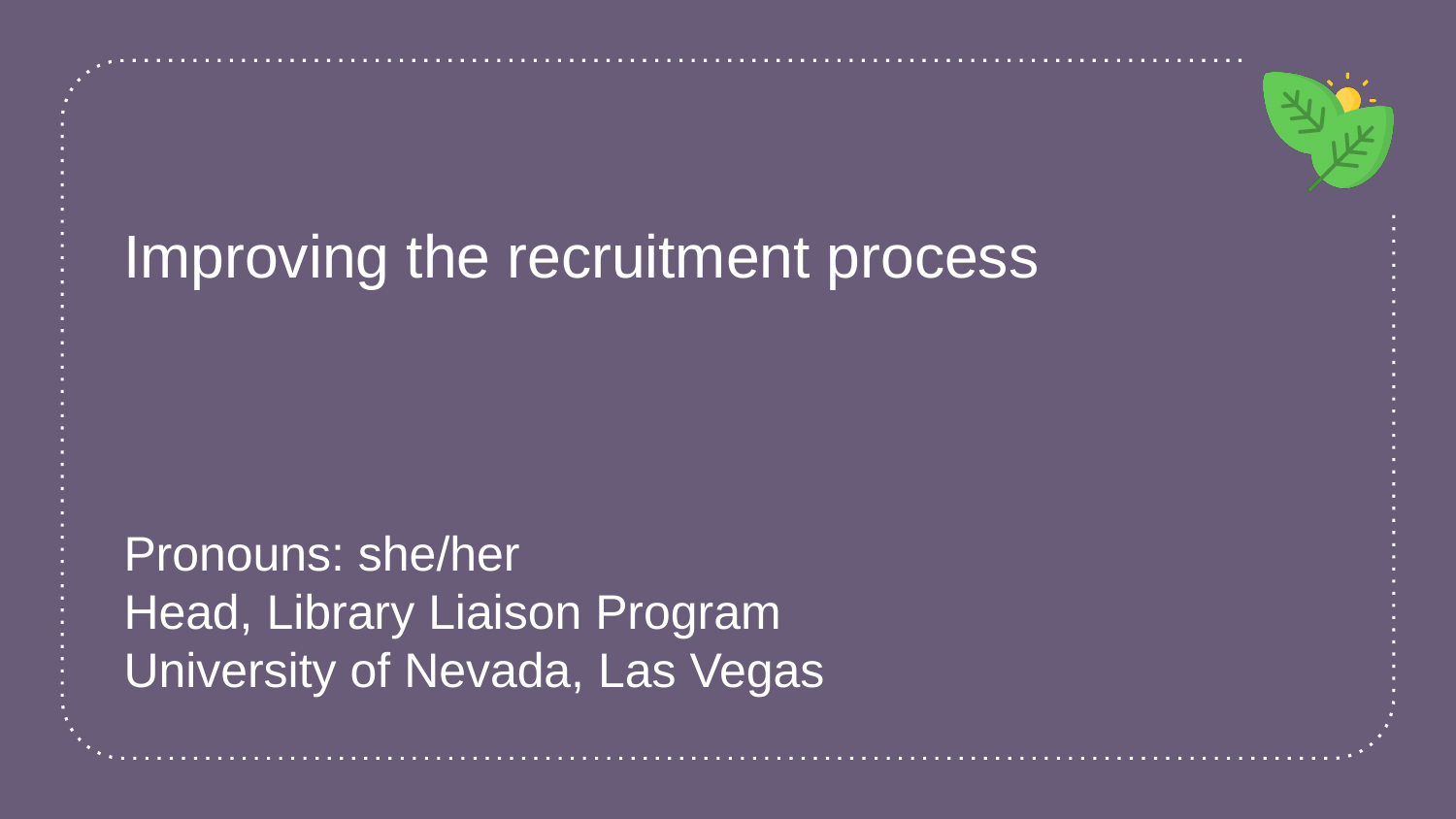

# Improving the recruitment process

Pronouns: she/her
Head, Library Liaison Program
University of Nevada, Las Vegas